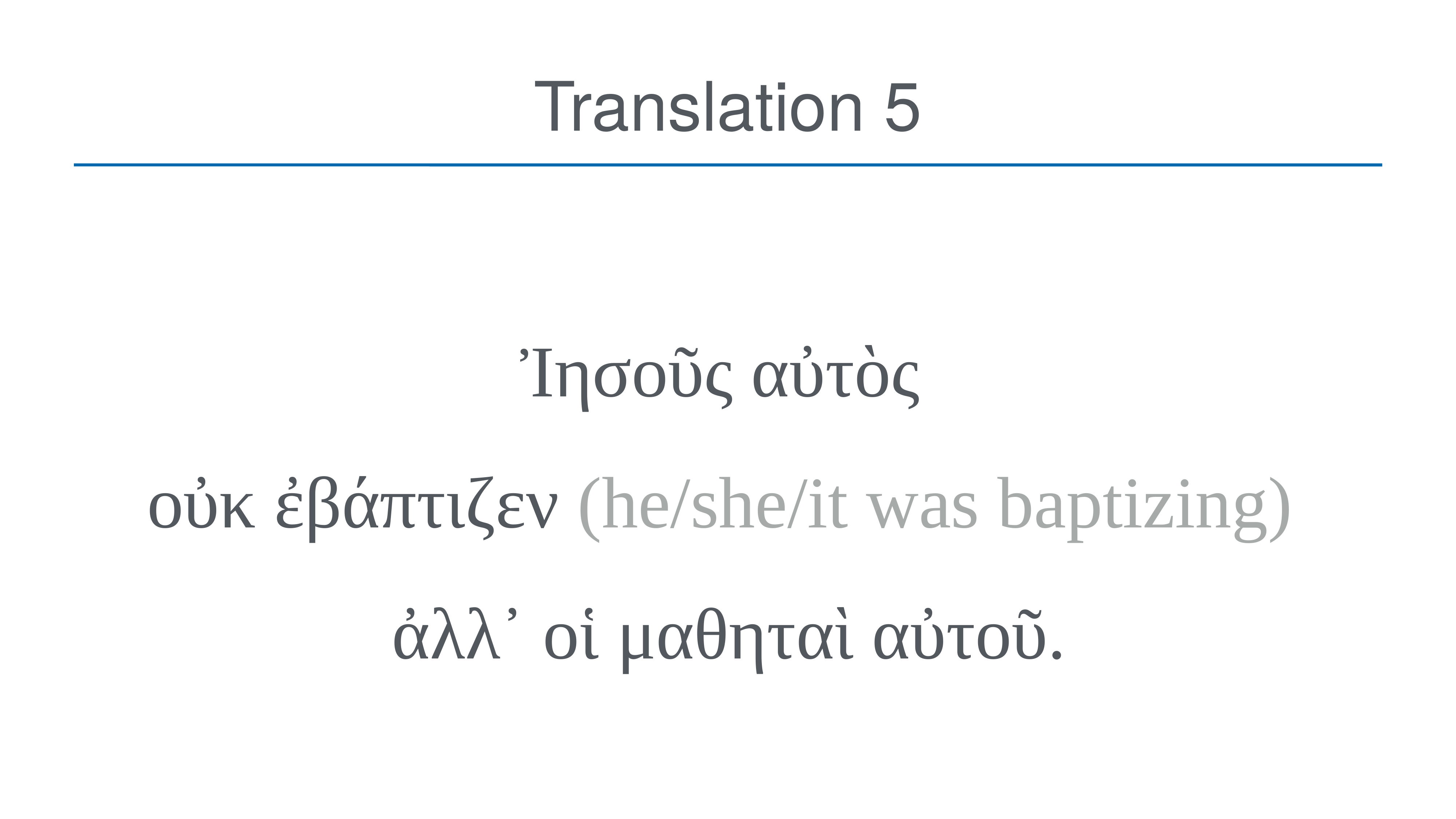

# Translation 5
Ἰησοῦς αὐτὸς
οὐκ ἐβάπτιζεν (he/she/it was baptizing)
ἀλλ᾽ οἱ μαθηταὶ αὐτοῦ.